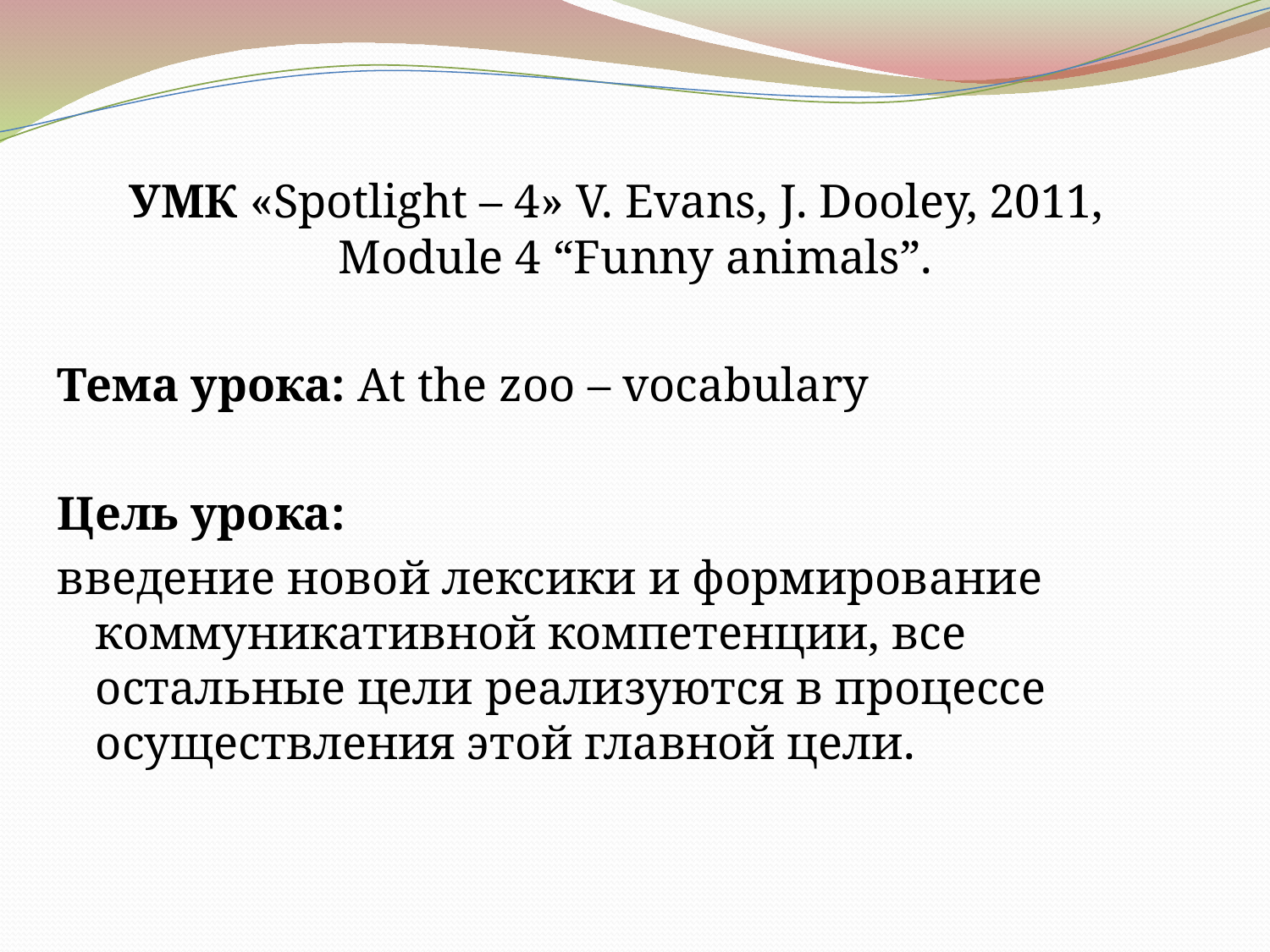

УМК «Spotlight – 4» V. Evans, J. Dooley, 2011, Module 4 “Funny animals”.

Тема урока: At the zoo – vocabulary

Цель урока:
введение новой лексики и формирование коммуникативной компетенции, все остальные цели реализуются в процессе осуществления этой главной цели.